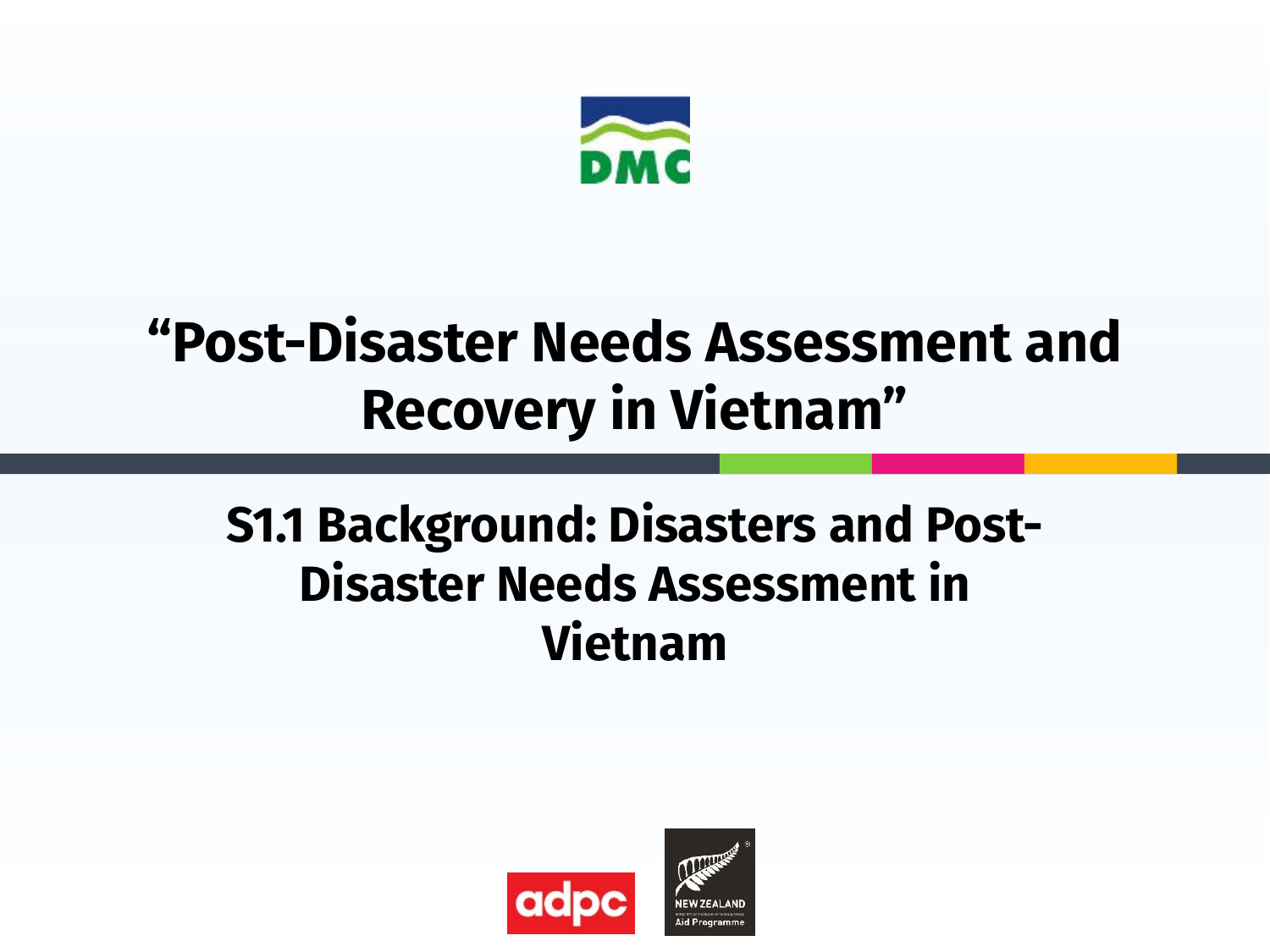

# “Post-Disaster Needs Assessment and Recovery in Vietnam”
S1.1 Background: Disasters and Post-Disaster Needs Assessment in Vietnam